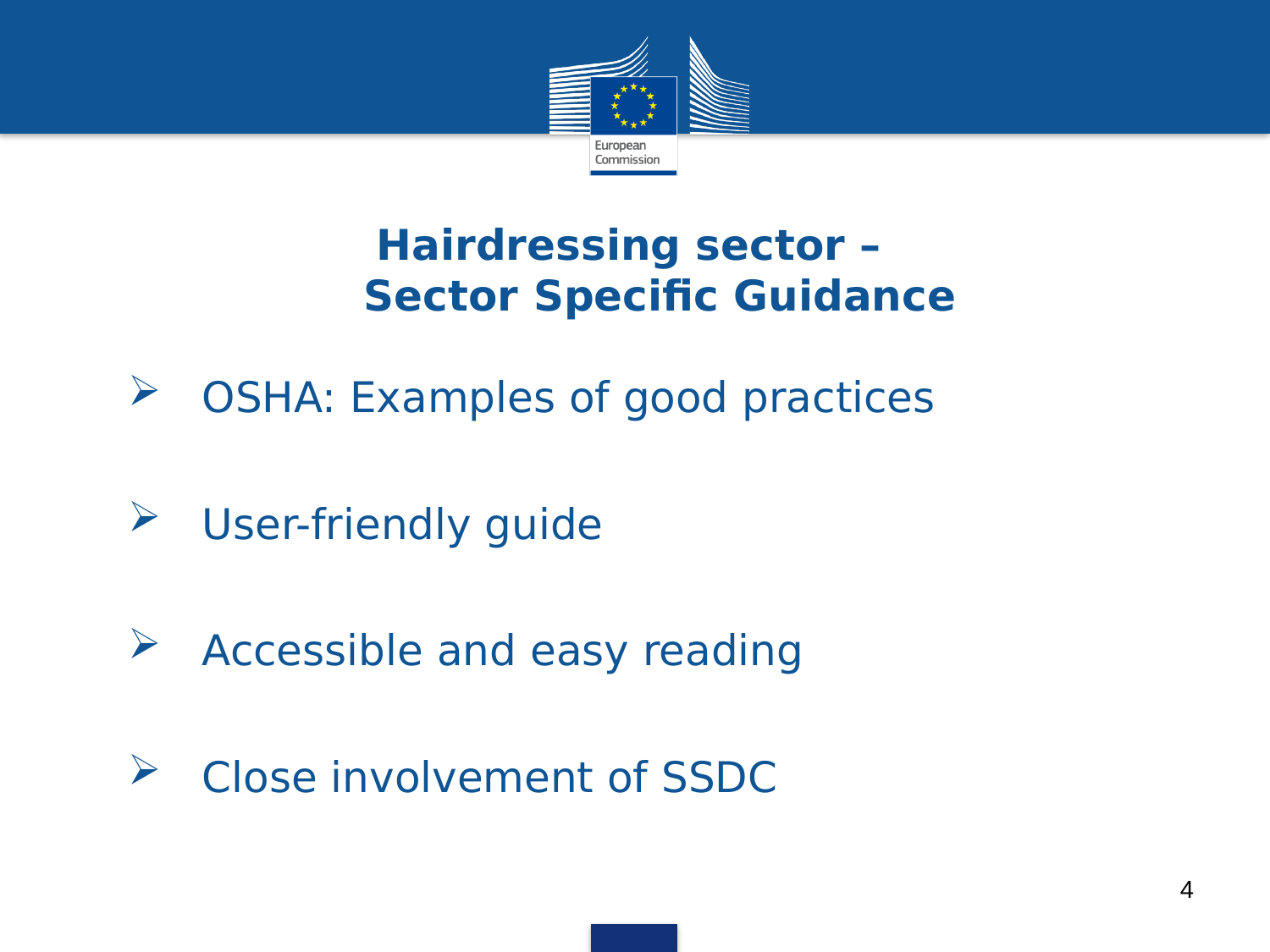

#
Hairdressing sector –
Sector Specific Guidance

OSHA: Examples of good practices

User-friendly guide

Accessible and easy reading

Close involvement of SSDC

4